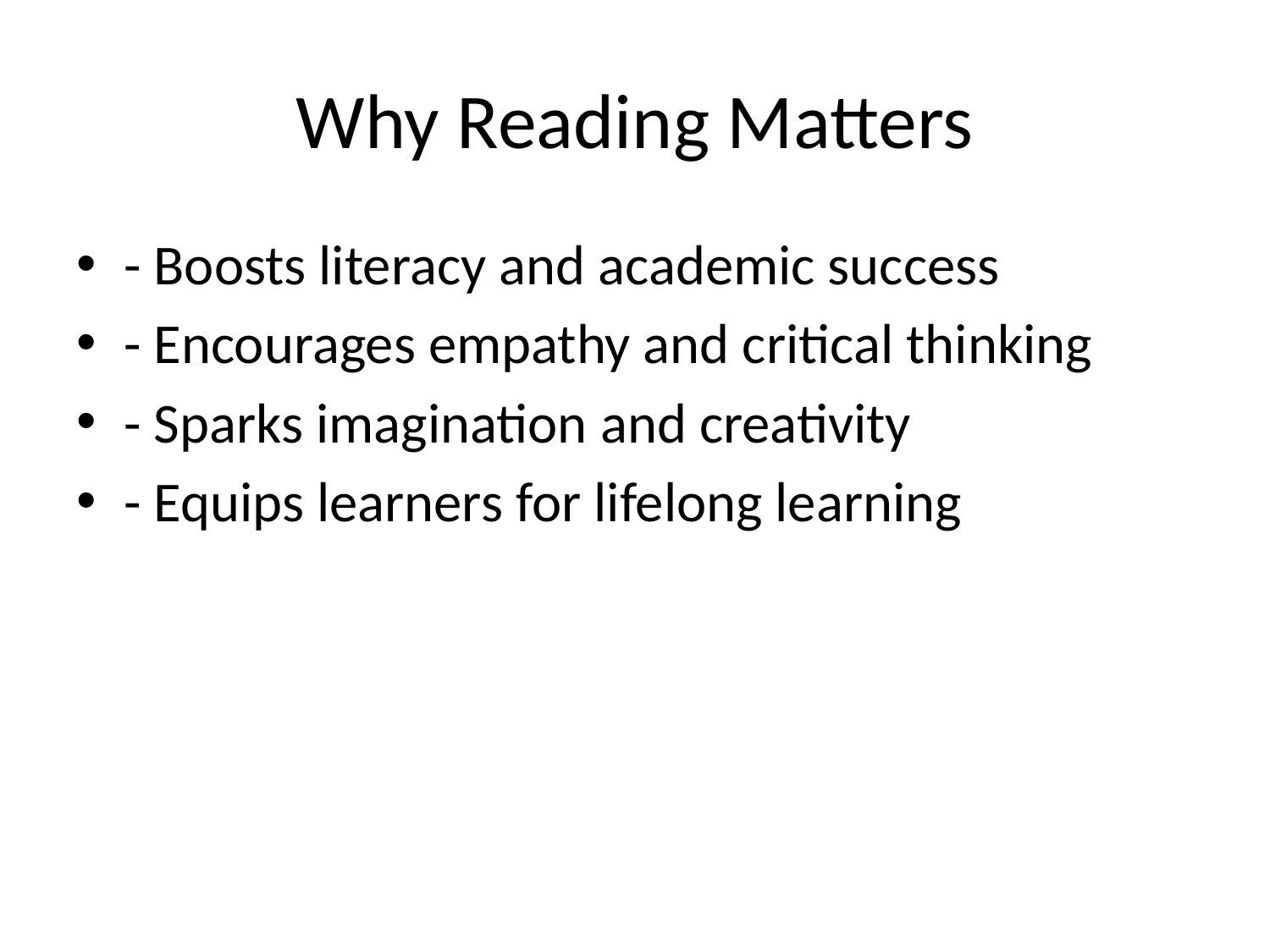

# Why Reading Matters
- Boosts literacy and academic success
- Encourages empathy and critical thinking
- Sparks imagination and creativity
- Equips learners for lifelong learning